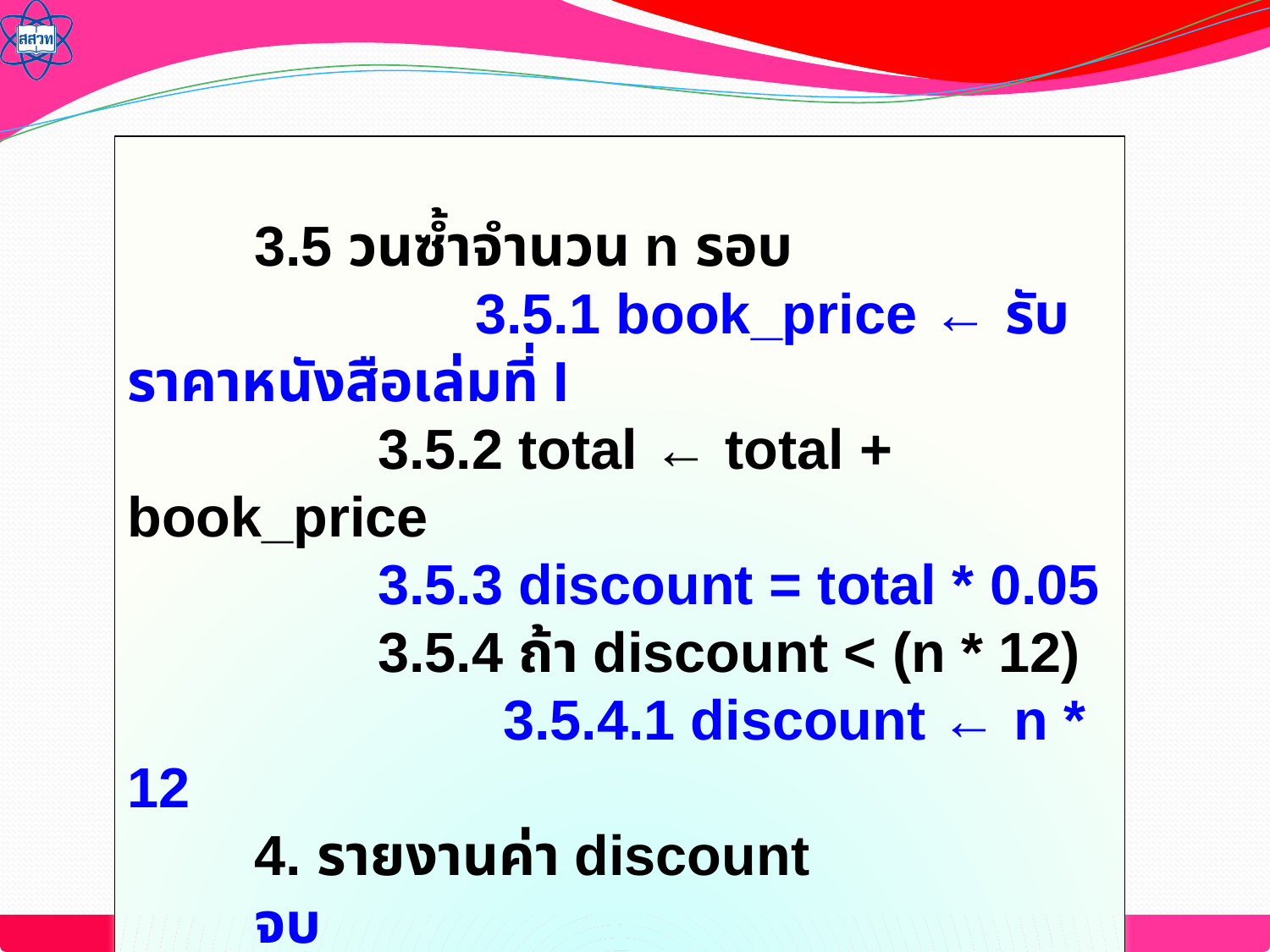

3.5 วนซ้ำจำนวน n รอบ
         	      3.5.1 book_price ← รับราคาหนังสือเล่มที่ I
                3.5.2 total ← total + book_price
                3.5.3 discount = total * 0.05
                3.5.4 ถ้า discount < (n * 12)
                        3.5.4.1 discount ← n * 12
	4. รายงานค่า discount
	จบ